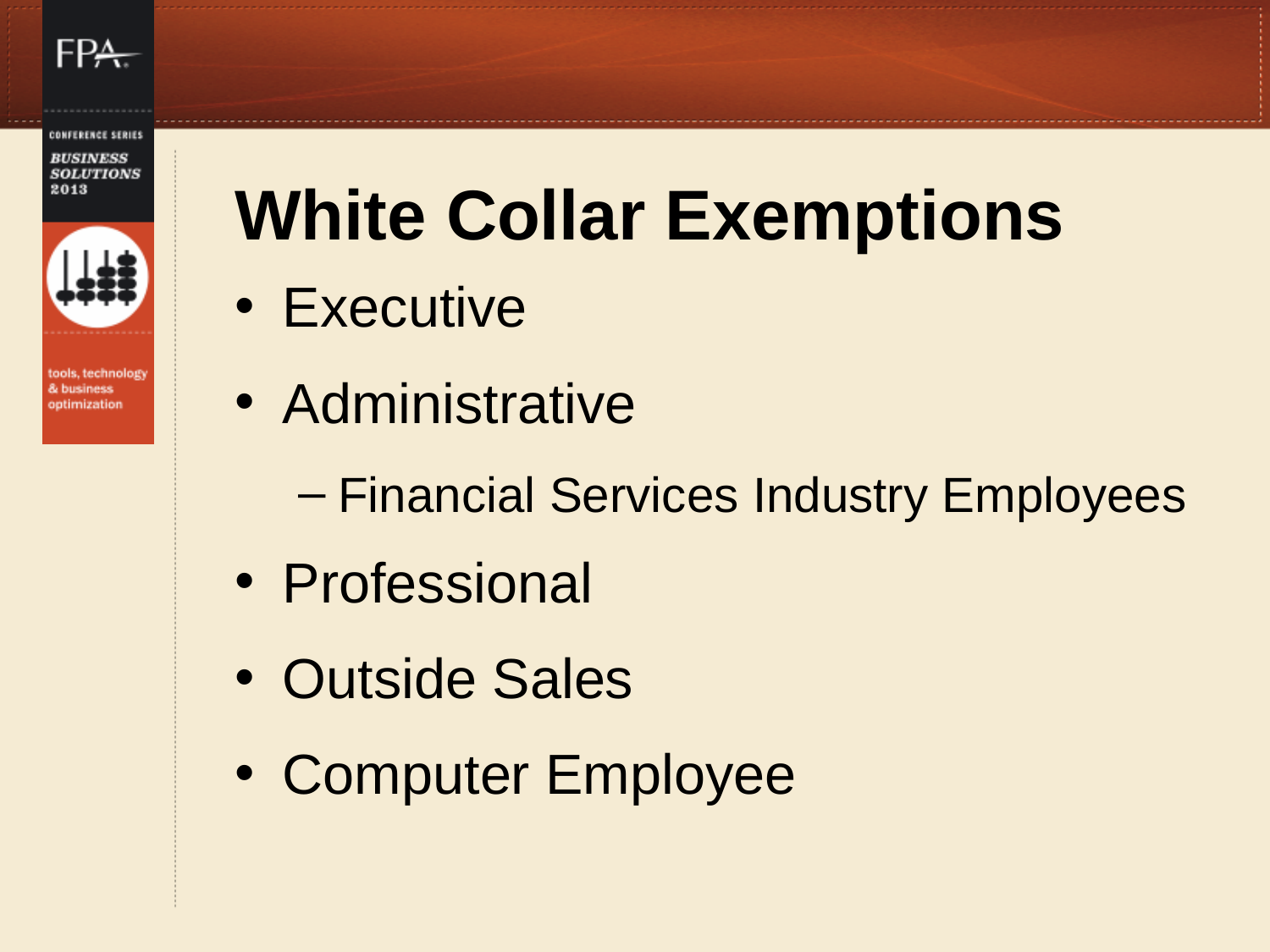

# White Collar Exemptions
Executive
Administrative
Financial Services Industry Employees
Professional
Outside Sales
Computer Employee